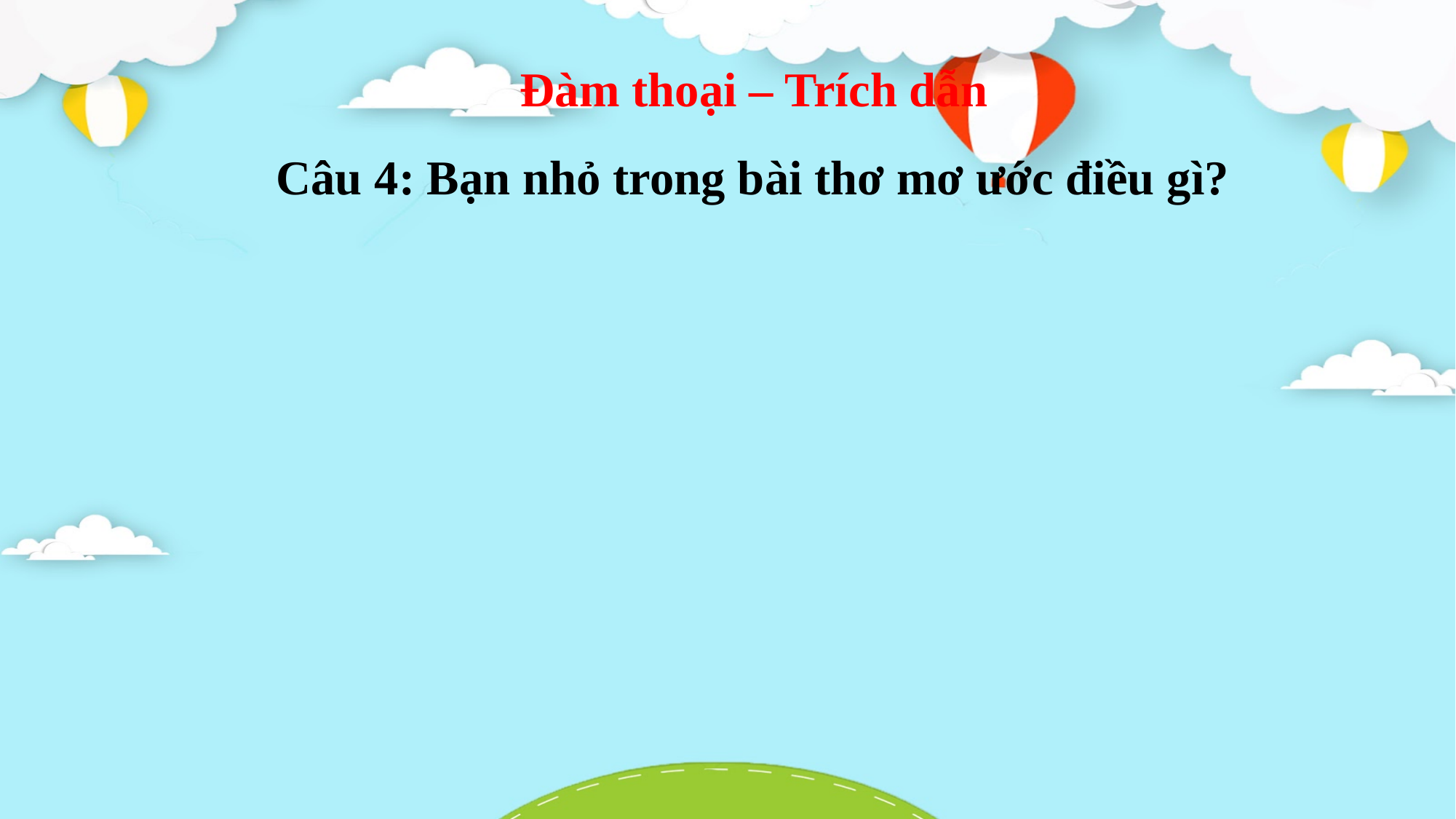

Đàm thoại – Trích dẫn
Câu 4: Bạn nhỏ trong bài thơ mơ ước điều gì?